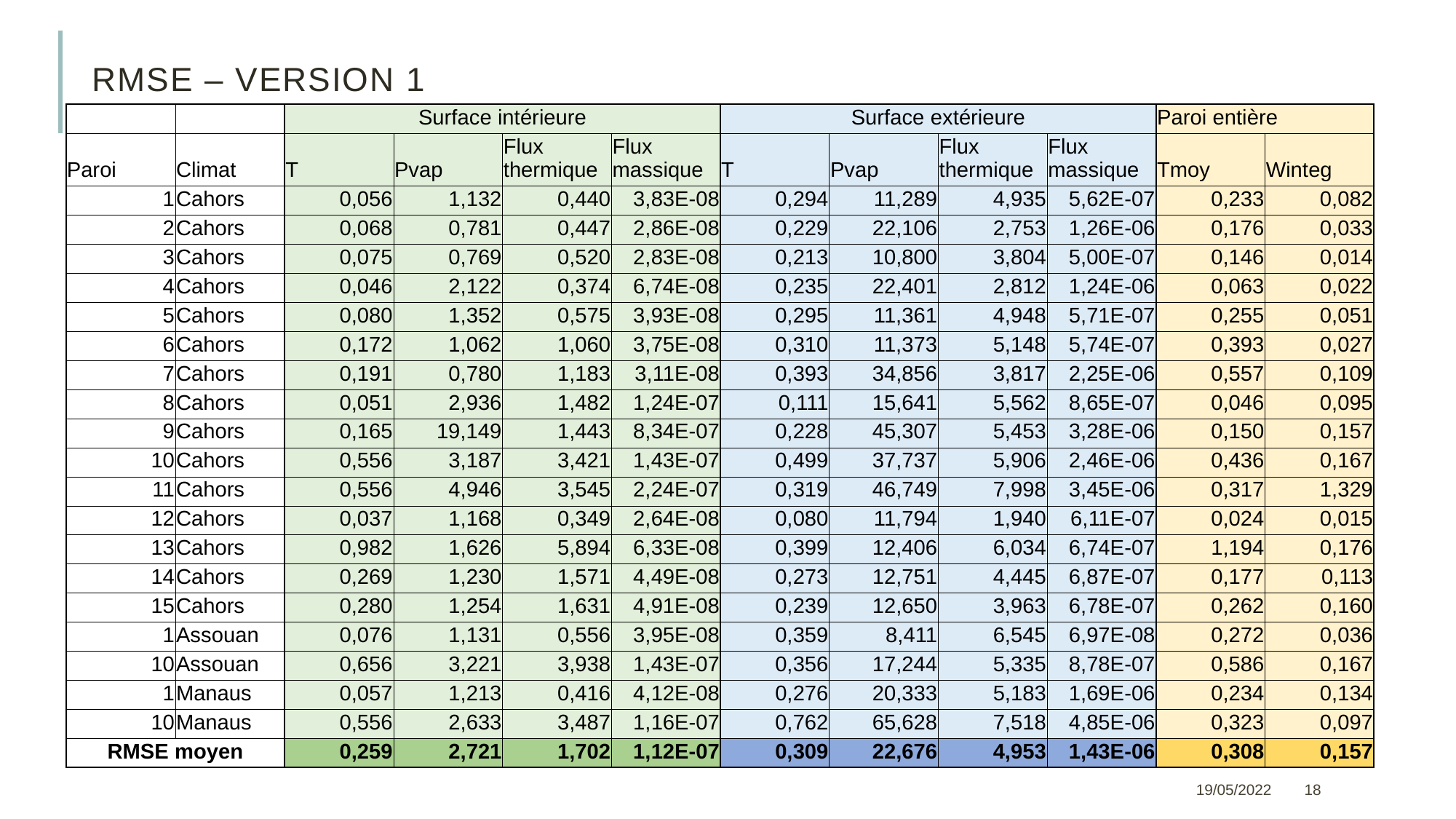

# RMSE – Version 1
|  |  | Surface intérieure |  |  |  | Surface extérieure |  |  |  | Paroi entière |  |
| --- | --- | --- | --- | --- | --- | --- | --- | --- | --- | --- | --- |
| Paroi | Climat | T | Pvap | Flux thermique | Flux massique | T | Pvap | Flux thermique | Flux massique | Tmoy | Winteg |
| 1 | Cahors | 0,056 | 1,132 | 0,440 | 3,83E-08 | 0,294 | 11,289 | 4,935 | 5,62E-07 | 0,233 | 0,082 |
| 2 | Cahors | 0,068 | 0,781 | 0,447 | 2,86E-08 | 0,229 | 22,106 | 2,753 | 1,26E-06 | 0,176 | 0,033 |
| 3 | Cahors | 0,075 | 0,769 | 0,520 | 2,83E-08 | 0,213 | 10,800 | 3,804 | 5,00E-07 | 0,146 | 0,014 |
| 4 | Cahors | 0,046 | 2,122 | 0,374 | 6,74E-08 | 0,235 | 22,401 | 2,812 | 1,24E-06 | 0,063 | 0,022 |
| 5 | Cahors | 0,080 | 1,352 | 0,575 | 3,93E-08 | 0,295 | 11,361 | 4,948 | 5,71E-07 | 0,255 | 0,051 |
| 6 | Cahors | 0,172 | 1,062 | 1,060 | 3,75E-08 | 0,310 | 11,373 | 5,148 | 5,74E-07 | 0,393 | 0,027 |
| 7 | Cahors | 0,191 | 0,780 | 1,183 | 3,11E-08 | 0,393 | 34,856 | 3,817 | 2,25E-06 | 0,557 | 0,109 |
| 8 | Cahors | 0,051 | 2,936 | 1,482 | 1,24E-07 | 0,111 | 15,641 | 5,562 | 8,65E-07 | 0,046 | 0,095 |
| 9 | Cahors | 0,165 | 19,149 | 1,443 | 8,34E-07 | 0,228 | 45,307 | 5,453 | 3,28E-06 | 0,150 | 0,157 |
| 10 | Cahors | 0,556 | 3,187 | 3,421 | 1,43E-07 | 0,499 | 37,737 | 5,906 | 2,46E-06 | 0,436 | 0,167 |
| 11 | Cahors | 0,556 | 4,946 | 3,545 | 2,24E-07 | 0,319 | 46,749 | 7,998 | 3,45E-06 | 0,317 | 1,329 |
| 12 | Cahors | 0,037 | 1,168 | 0,349 | 2,64E-08 | 0,080 | 11,794 | 1,940 | 6,11E-07 | 0,024 | 0,015 |
| 13 | Cahors | 0,982 | 1,626 | 5,894 | 6,33E-08 | 0,399 | 12,406 | 6,034 | 6,74E-07 | 1,194 | 0,176 |
| 14 | Cahors | 0,269 | 1,230 | 1,571 | 4,49E-08 | 0,273 | 12,751 | 4,445 | 6,87E-07 | 0,177 | 0,113 |
| 15 | Cahors | 0,280 | 1,254 | 1,631 | 4,91E-08 | 0,239 | 12,650 | 3,963 | 6,78E-07 | 0,262 | 0,160 |
| 1 | Assouan | 0,076 | 1,131 | 0,556 | 3,95E-08 | 0,359 | 8,411 | 6,545 | 6,97E-08 | 0,272 | 0,036 |
| 10 | Assouan | 0,656 | 3,221 | 3,938 | 1,43E-07 | 0,356 | 17,244 | 5,335 | 8,78E-07 | 0,586 | 0,167 |
| 1 | Manaus | 0,057 | 1,213 | 0,416 | 4,12E-08 | 0,276 | 20,333 | 5,183 | 1,69E-06 | 0,234 | 0,134 |
| 10 | Manaus | 0,556 | 2,633 | 3,487 | 1,16E-07 | 0,762 | 65,628 | 7,518 | 4,85E-06 | 0,323 | 0,097 |
| RMSE moyen |  | 0,259 | 2,721 | 1,702 | 1,12E-07 | 0,309 | 22,676 | 4,953 | 1,43E-06 | 0,308 | 0,157 |
19/05/2022
18